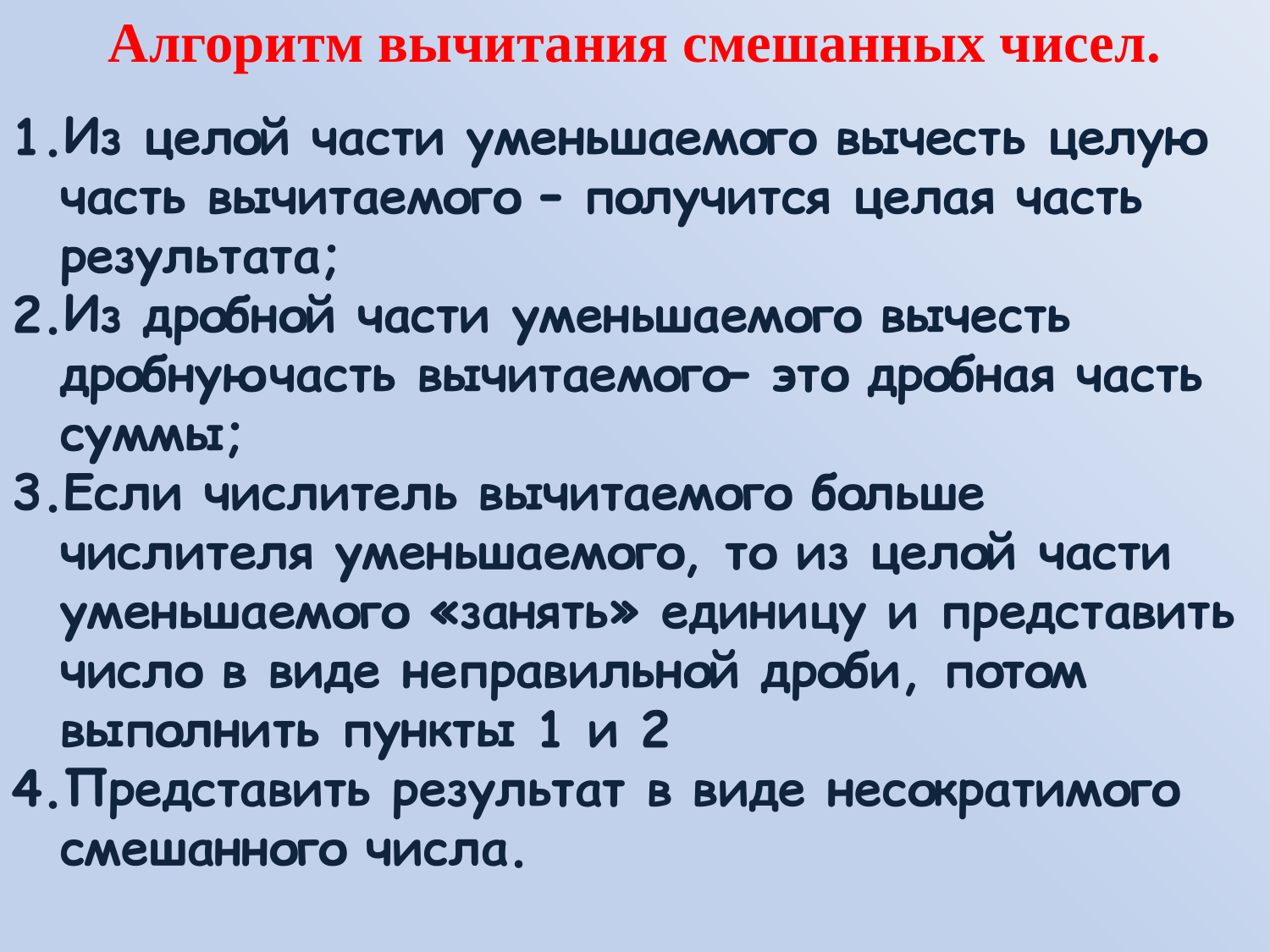

Алгоритм вычитания смешанных чисел.
Из целой части уменьшаемого вычесть целую часть вычитаемого – получится целая часть результата;
Из дробной части уменьшаемого вычесть дробную часть вычитаемого– это дробная часть суммы;
Если числитель вычитаемого больше числителя уменьшаемого, то из целой части уменьшаемого «занять» единицу и представить число в виде неправильной дроби, потом выполнить пункты 1 и 2
Представить результат в виде несократимого смешанного числа.